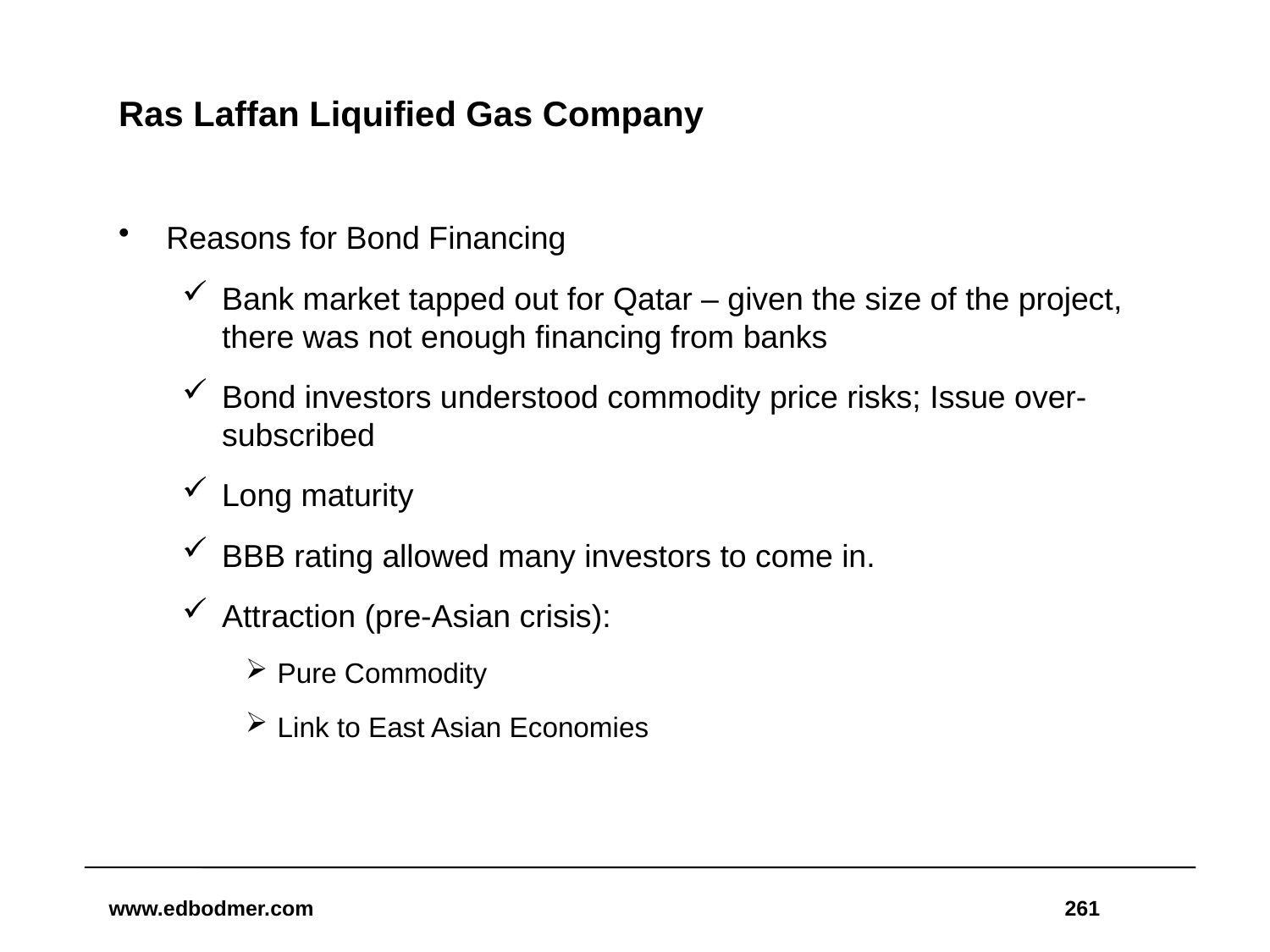

# Ras Laffan Liquified Gas Company
Reasons for Bond Financing
Bank market tapped out for Qatar – given the size of the project, there was not enough financing from banks
Bond investors understood commodity price risks; Issue over-subscribed
Long maturity
BBB rating allowed many investors to come in.
Attraction (pre-Asian crisis):
Pure Commodity
Link to East Asian Economies